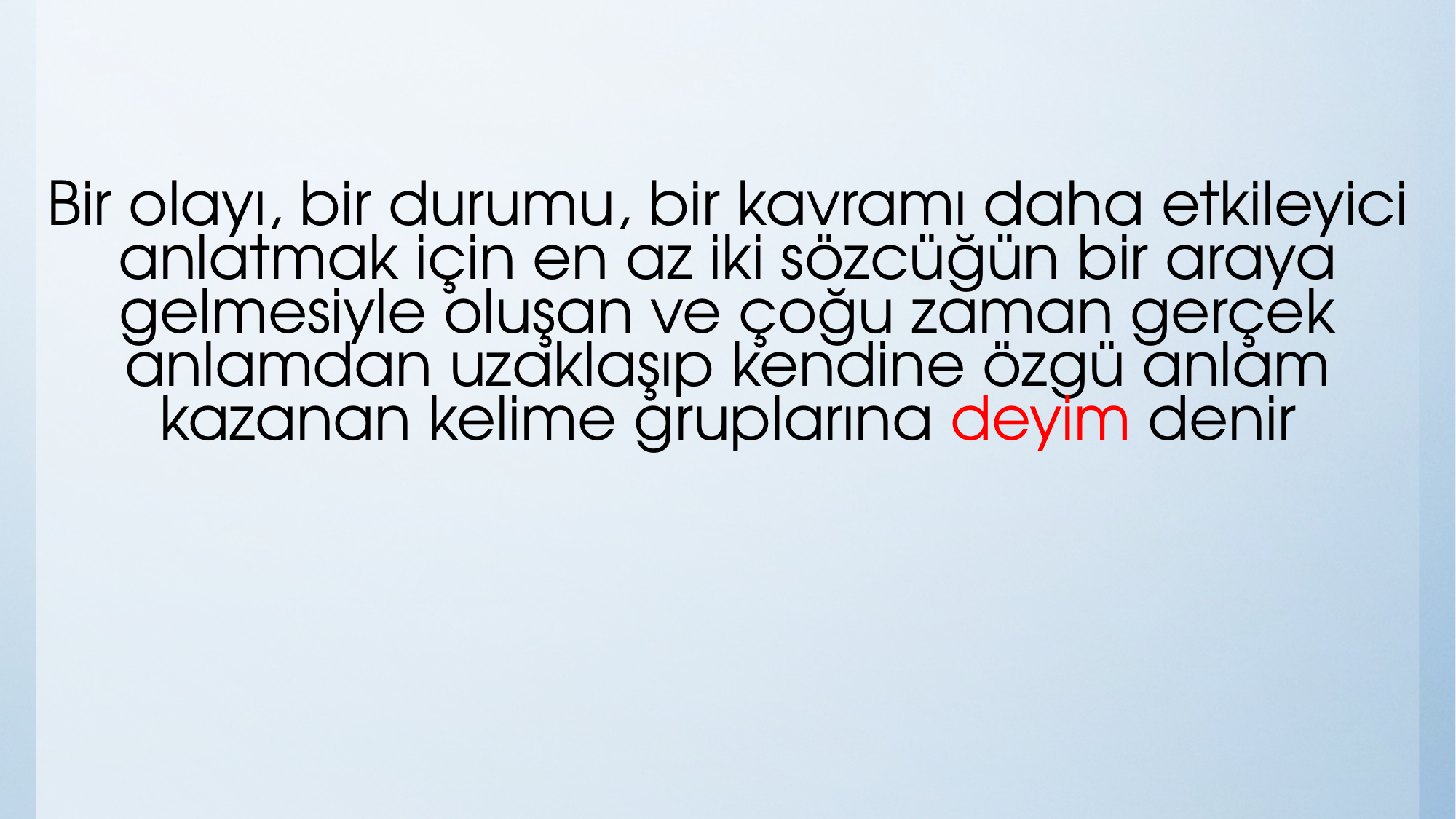

Bir olayı, bir durumu, bir kavramı daha etkileyici anlatmak için en az iki sözcüğün bir araya gelmesiyle oluşan ve çoğu zaman gerçek anlamdan uzaklaşıp kendine özgü anlam kazanan kelime gruplarına deyim denir
#